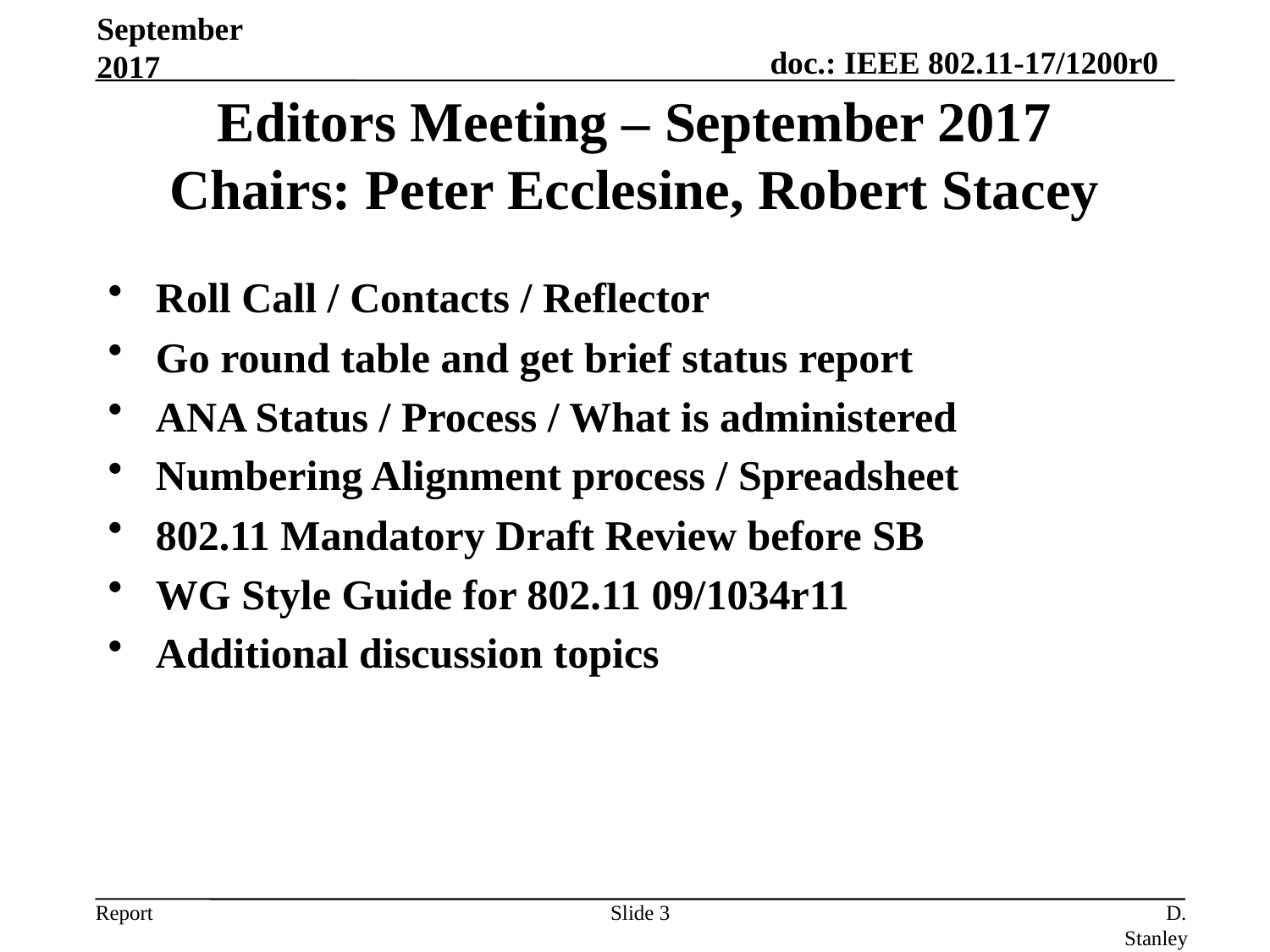

September 2017
# Editors Meeting – September 2017 Chairs: Peter Ecclesine, Robert Stacey
Roll Call / Contacts / Reflector
Go round table and get brief status report
ANA Status / Process / What is administered
Numbering Alignment process / Spreadsheet
802.11 Mandatory Draft Review before SB
WG Style Guide for 802.11 09/1034r11
Additional discussion topics

Slide 3
D. Stanley, HP Enterprise